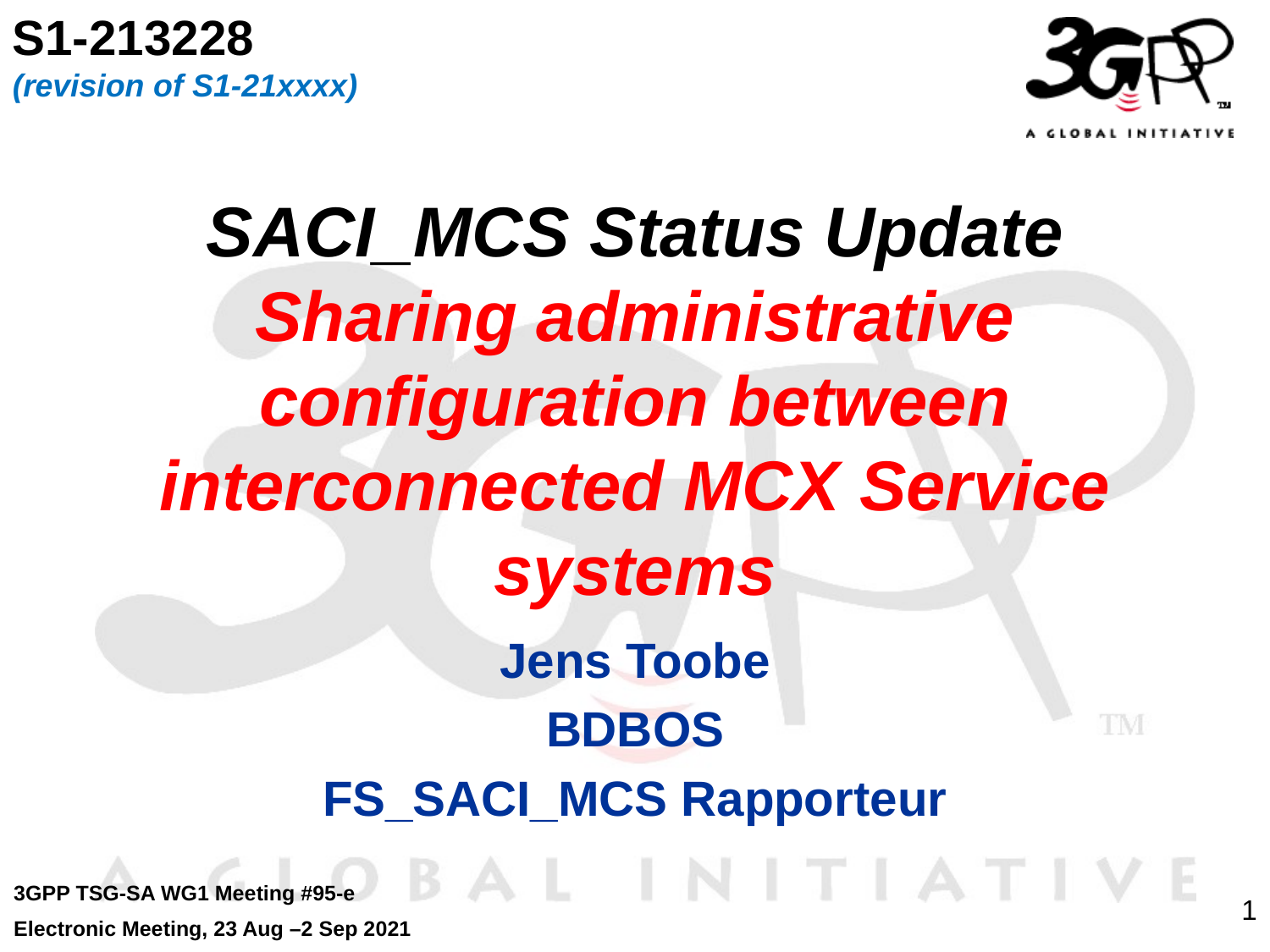

S1-213228
(revision of S1-21xxxx)
# SACI_MCS Status Update Sharing administrative configuration between interconnected MCX Service systems
Jens Toobe
BDBOS
FS_SACI_MCS Rapporteur
3GPP TSG-SA WG1 Meeting #95-e
Electronic Meeting, 23 Aug –2 Sep 2021
1